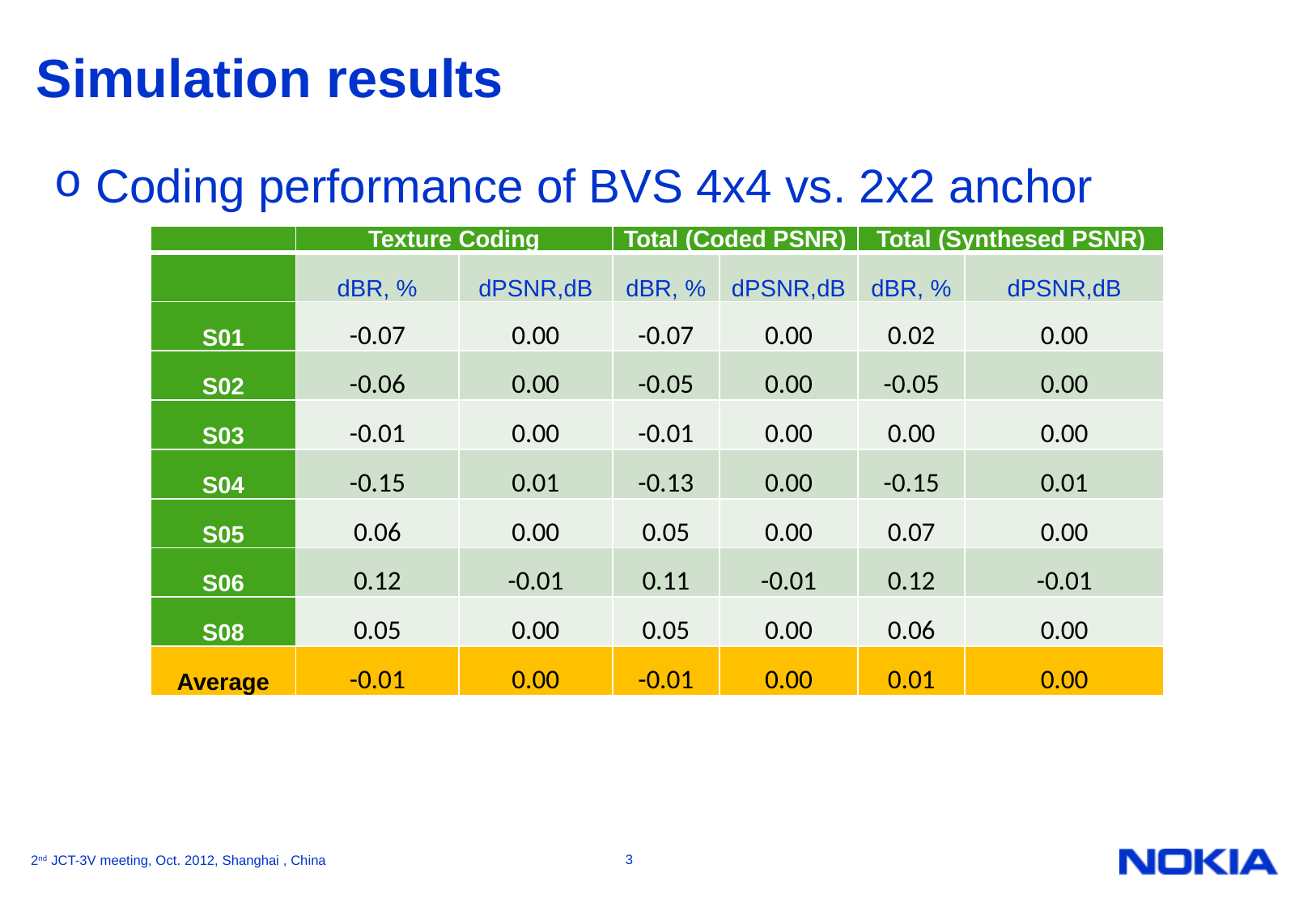

# Simulation results
 Coding performance of BVS 4x4 vs. 2x2 anchor
|  | Texture Coding |  | Total (Coded PSNR) |  | Total (Synthesed PSNR) |  |
| --- | --- | --- | --- | --- | --- | --- |
|  | dBR, % | dPSNR,dB | dBR, % | dPSNR,dB | dBR, % | dPSNR,dB |
| S01 | -0.07 | 0.00 | -0.07 | 0.00 | 0.02 | 0.00 |
| S02 | -0.06 | 0.00 | -0.05 | 0.00 | -0.05 | 0.00 |
| S03 | -0.01 | 0.00 | -0.01 | 0.00 | 0.00 | 0.00 |
| S04 | -0.15 | 0.01 | -0.13 | 0.00 | -0.15 | 0.01 |
| S05 | 0.06 | 0.00 | 0.05 | 0.00 | 0.07 | 0.00 |
| S06 | 0.12 | -0.01 | 0.11 | -0.01 | 0.12 | -0.01 |
| S08 | 0.05 | 0.00 | 0.05 | 0.00 | 0.06 | 0.00 |
| Average | -0.01 | 0.00 | -0.01 | 0.00 | 0.01 | 0.00 |